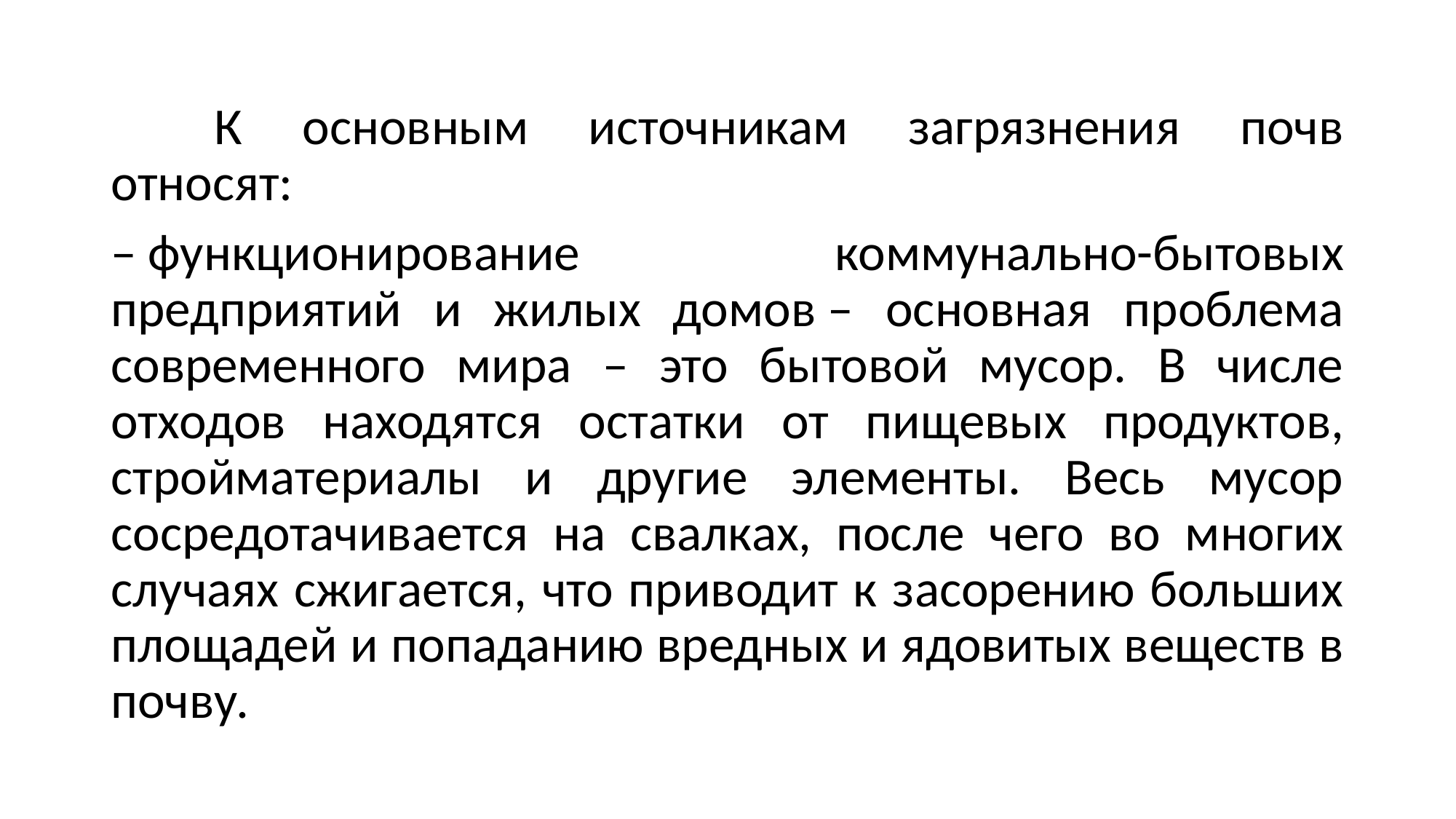

К основным источникам загрязнения почв относят:
– функционирование коммунально-бытовых предприятий и жилых домов – основная проблема современного мира – это бытовой мусор. В числе отходов находятся остатки от пищевых продуктов, стройматериалы и другие элементы. Весь мусор сосредотачивается на свалках, после чего во многих случаях сжигается, что приводит к засорению больших площадей и попаданию вредных и ядовитых веществ в почву.